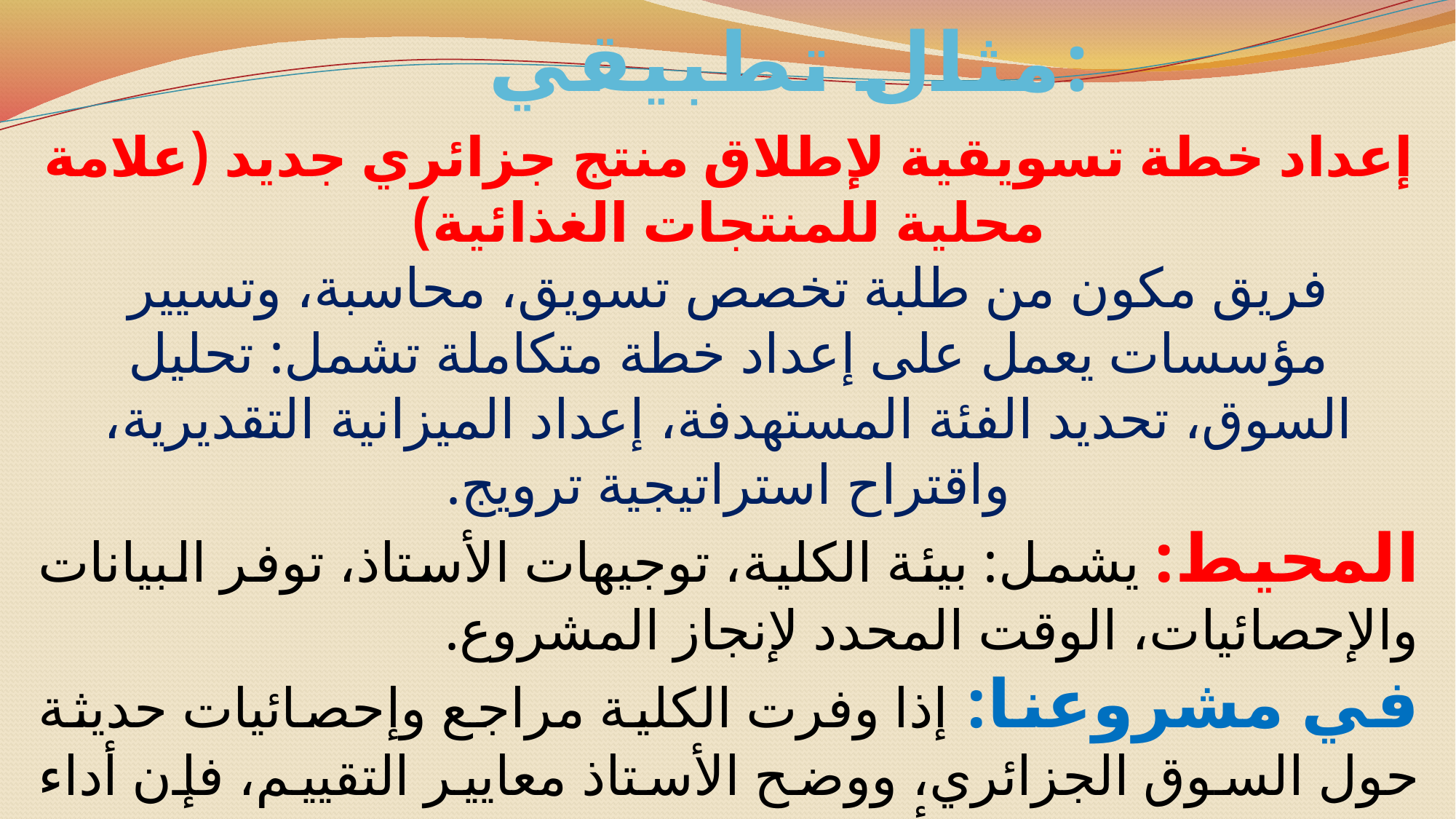

مثال تطبيقي:
إعداد خطة تسويقية لإطلاق منتج جزائري جديد (علامة محلية للمنتجات الغذائية)
فريق مكون من طلبة تخصص تسويق، محاسبة، وتسيير مؤسسات يعمل على إعداد خطة متكاملة تشمل: تحليل السوق، تحديد الفئة المستهدفة، إعداد الميزانية التقديرية، واقتراح استراتيجية ترويج.
المحيط: يشمل: بيئة الكلية، توجيهات الأستاذ، توفر البيانات والإحصائيات، الوقت المحدد لإنجاز المشروع.
في مشروعنا: إذا وفرت الكلية مراجع وإحصائيات حديثة حول السوق الجزائري، ووضح الأستاذ معايير التقييم، فإن أداء الفريق يتحسن ويصبح أكثر تنظيما واحترافية.